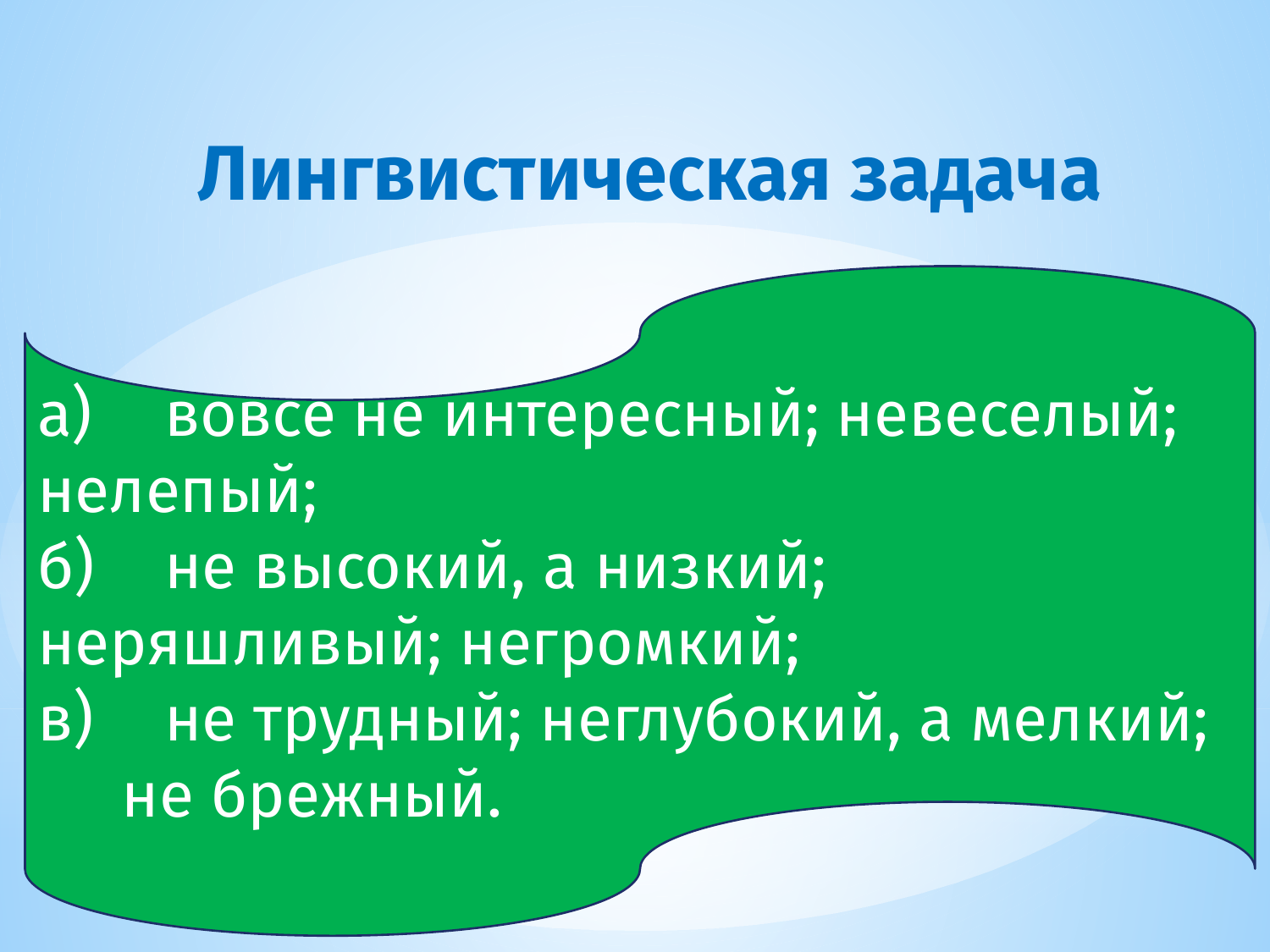

# Лингвистическая задача
а)	вовсе не интересный; невеселый; нелепый;
б)	не высокий, а низкий; неряшливый; негромкий;
в)	не трудный; неглубокий, а мелкий;       не брежный.